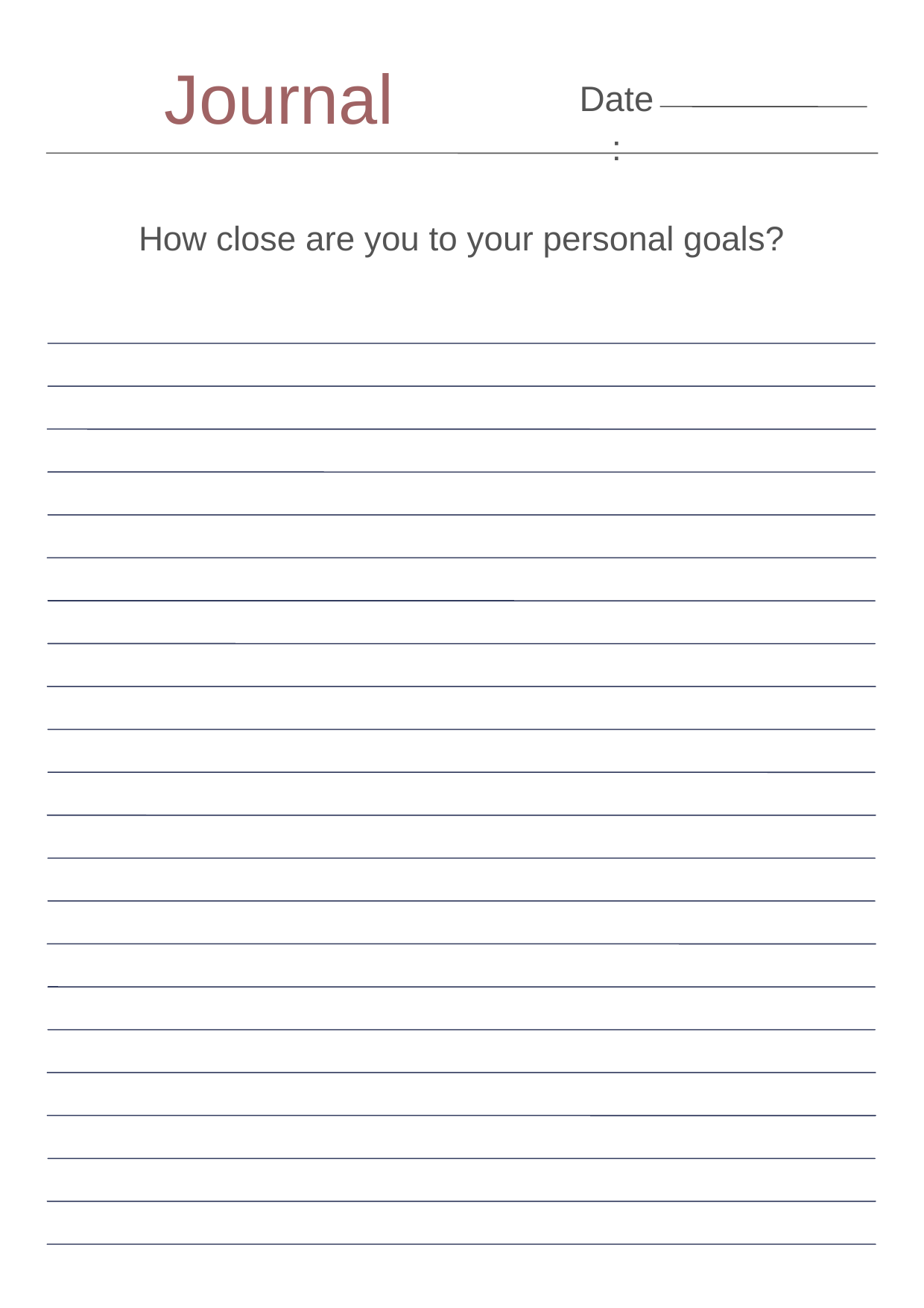

Journal
Date:

How close are you to your personal goals?